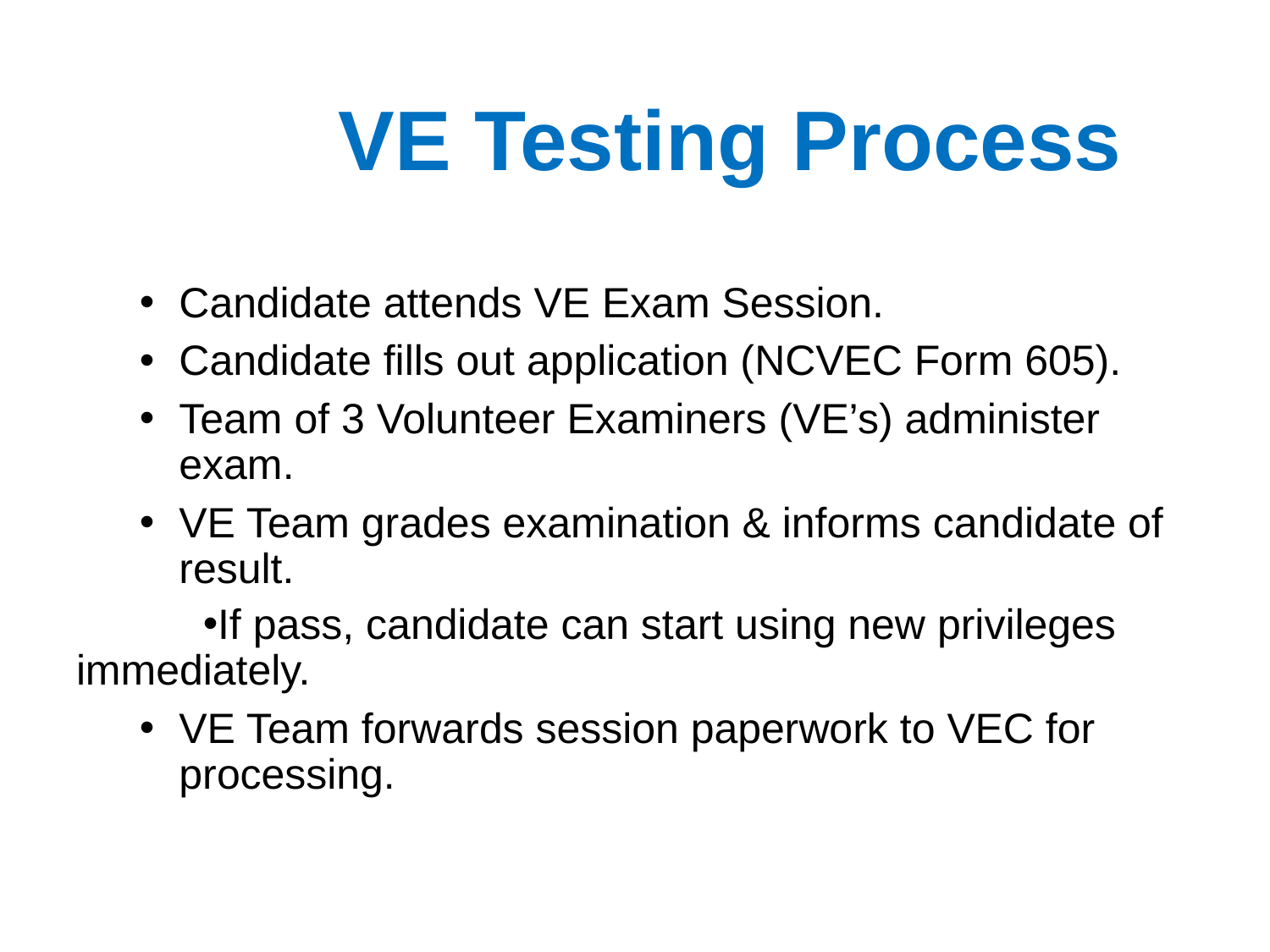

VE Testing Process
Candidate attends VE Exam Session.
Candidate fills out application (NCVEC Form 605).
Team of 3 Volunteer Examiners (VE’s) administer exam.
VE Team grades examination & informs candidate of result.
If pass, candidate can start using new privileges immediately.
VE Team forwards session paperwork to VEC for processing.